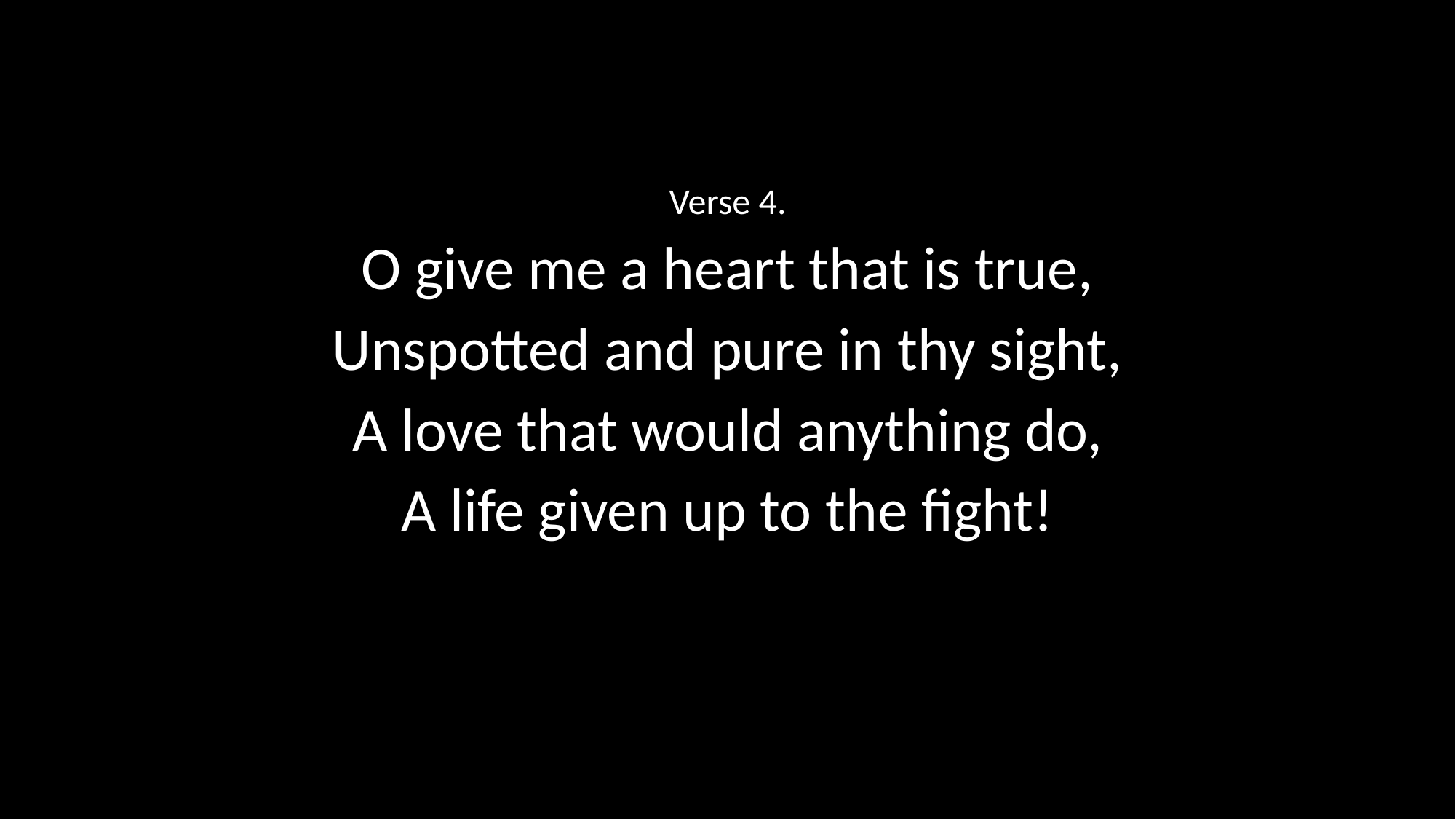

Verse 4.
O give me a heart that is true,
Unspotted and pure in thy sight,
A love that would anything do,
A life given up to the fight!